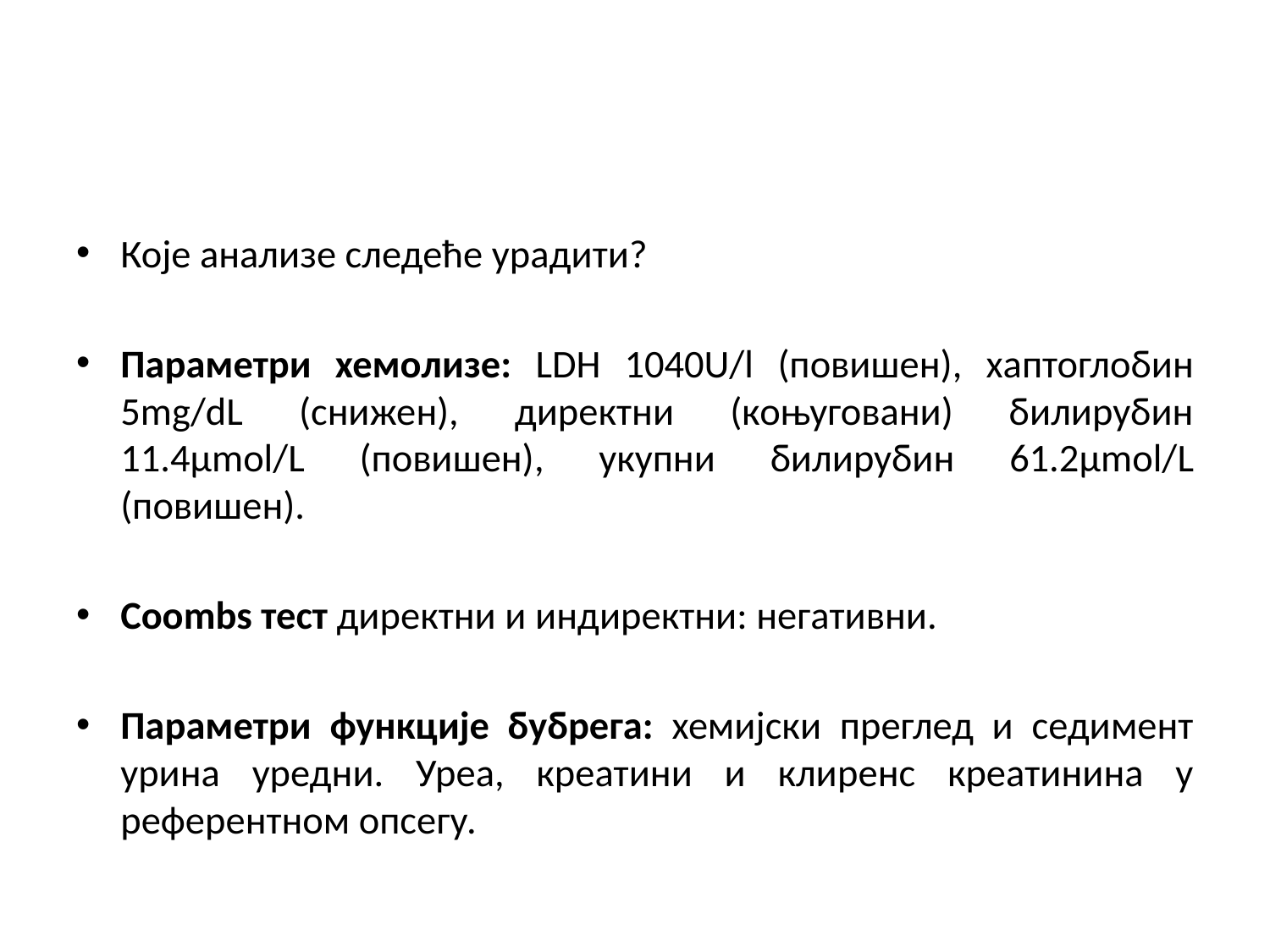

#
Које анализе следеће урадити?

Параметри хемолизе: LDH 1040U/l (повишен), хаптоглобин 5mg/dL (снижен), директни (коњуговани) билирубин 11.4µmol/L (повишен), укупни билирубин 61.2µmol/L (повишен).

Coombs тест директни и индиректни: негативни.

Параметри функције бубрега: хемијски преглед и седимент урина уредни. Уреа, креатини и клиренс креатинина у референтном опсегу.